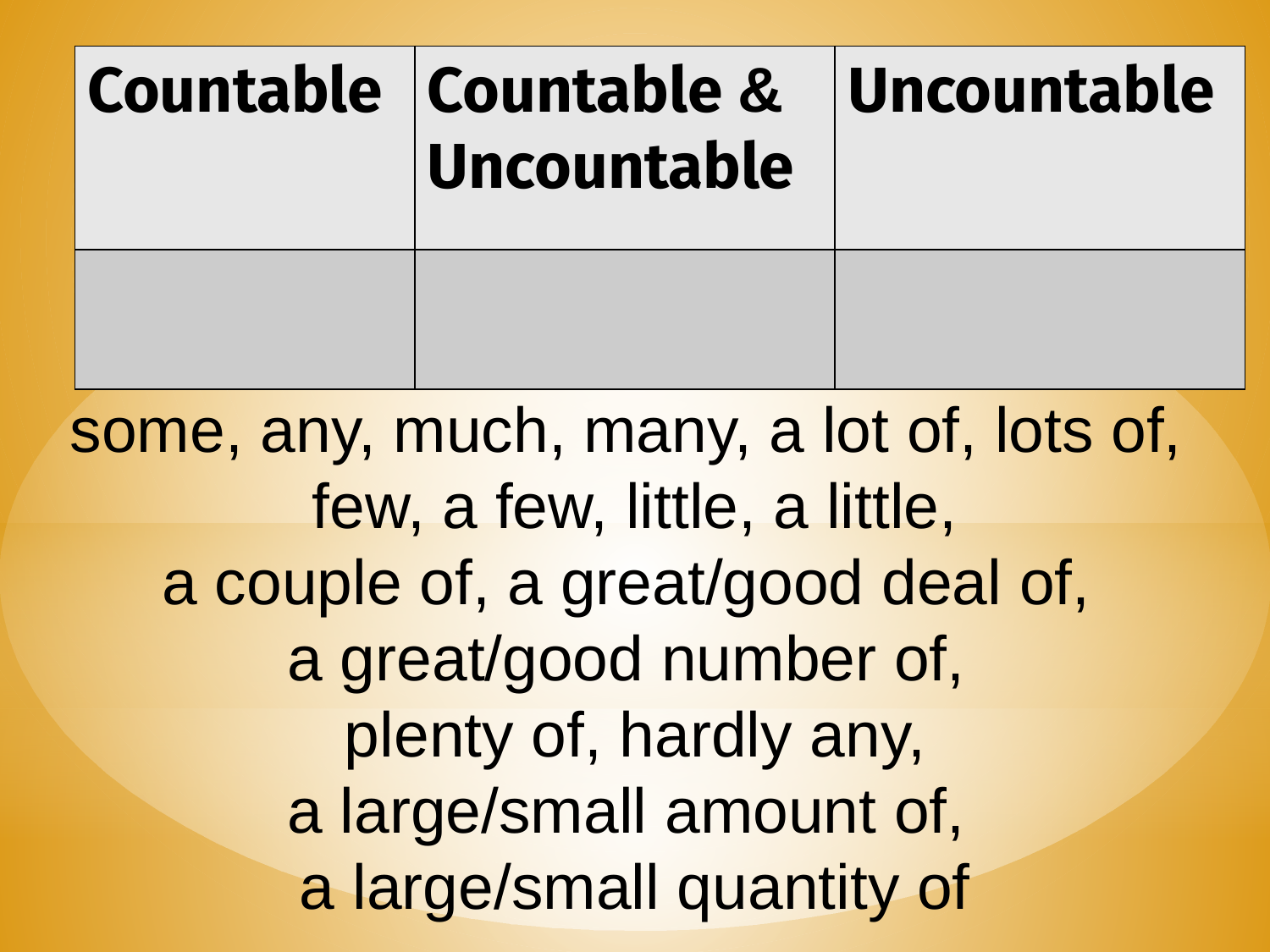

| Countable | Countable & Uncountable | Uncountable |
| --- | --- | --- |
|  |  |  |
some, any, much, many, a lot of, lots of,
few, a few, little, a little,
a couple of, a great/good deal of,
a great/good number of,
plenty of, hardly any,
a large/small amount of,
a large/small quantity of